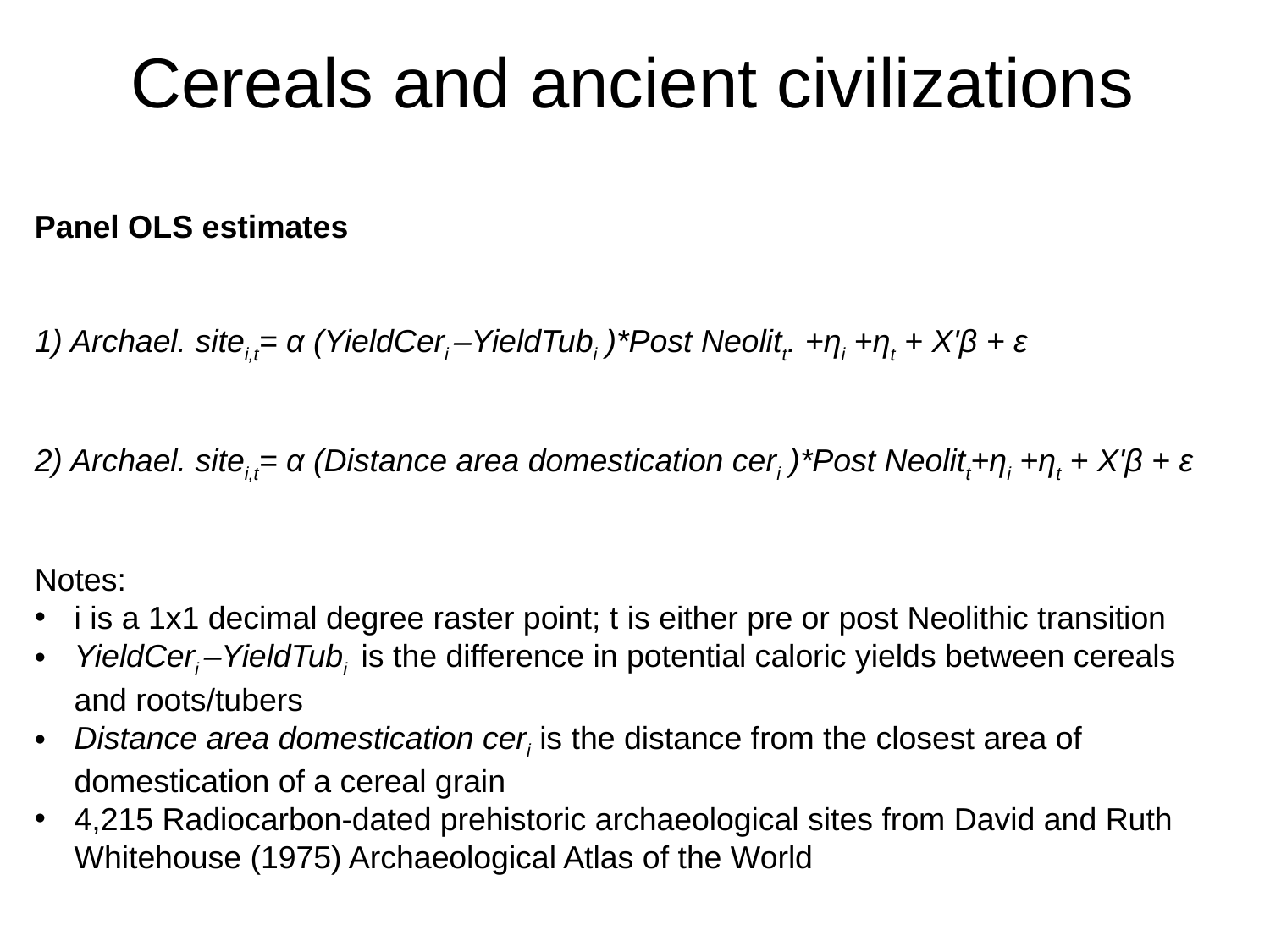

# Cereals and ancient civilizations
Panel OLS estimates

1) Archael. sitei,t= α (YieldCeri –YieldTubi )*Post Neolitt. +ηi +ηt + X'β + ε

2) Archael. sitei,t= α (Distance area domestication ceri )*Post Neolitt+ηi +ηt + X'β + ε

Notes:
i is a 1x1 decimal degree raster point; t is either pre or post Neolithic transition
YieldCeri –YieldTubi  is the difference in potential caloric yields between cereals and roots/tubers
Distance area domestication ceri is the distance from the closest area of domestication of a cereal grain
4,215 Radiocarbon-dated prehistoric archaeological sites from David and Ruth Whitehouse (1975) Archaeological Atlas of the World